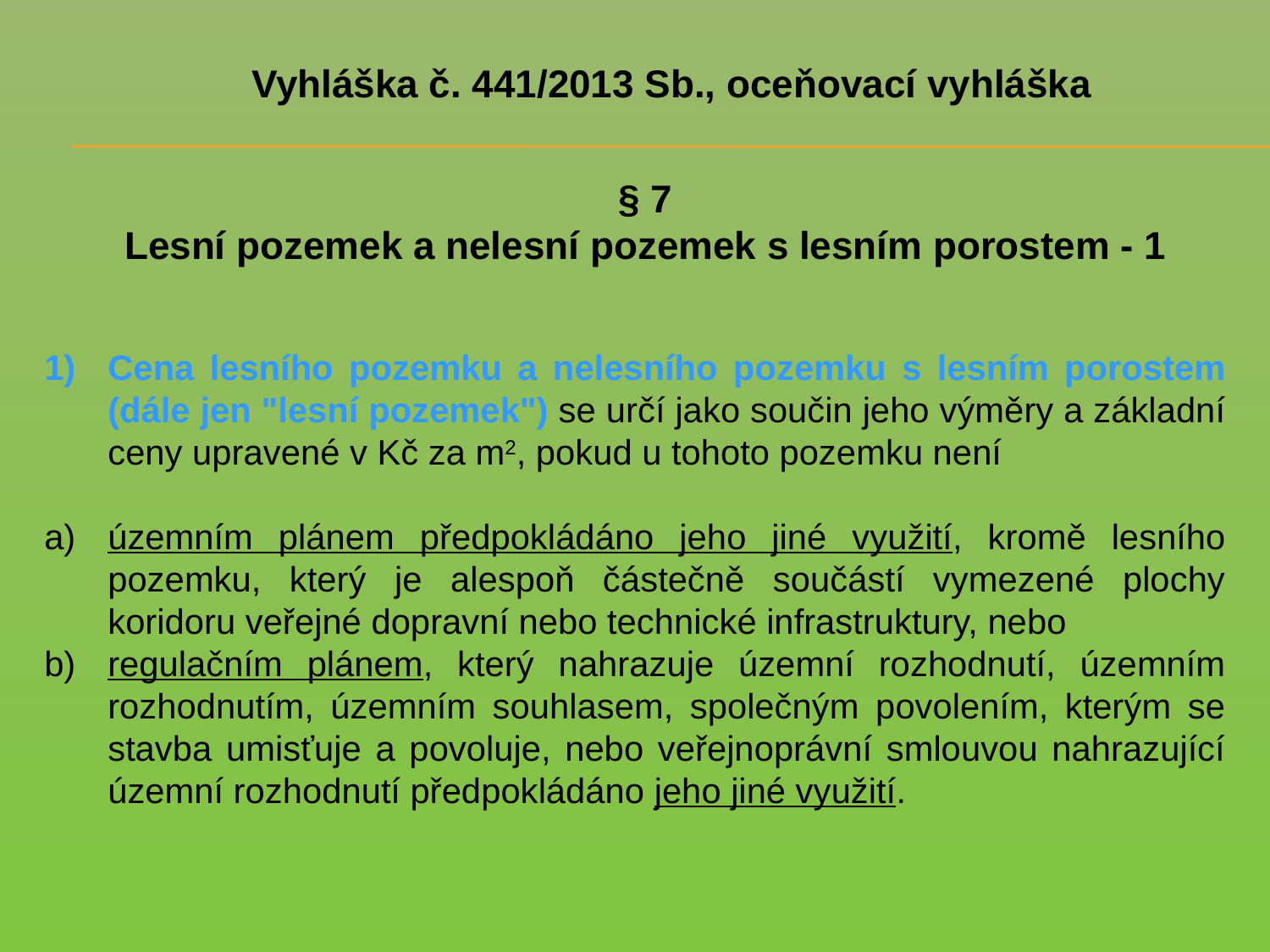

# Vyhláška č. 441/2013 Sb., oceňovací vyhláška
§ 7
Lesní pozemek a nelesní pozemek s lesním porostem - 1
Cena lesního pozemku a nelesního pozemku s lesním porostem (dále jen "lesní pozemek") se určí jako součin jeho výměry a základní ceny upravené v Kč za m2, pokud u tohoto pozemku není

územním plánem předpokládáno jeho jiné využití, kromě lesního pozemku, který je alespoň částečně součástí vymezené plochy koridoru veřejné dopravní nebo technické infrastruktury, nebo
regulačním plánem, který nahrazuje územní rozhodnutí, územním rozhodnutím, územním souhlasem, společným povolením, kterým se stavba umisťuje a povoluje, nebo veřejnoprávní smlouvou nahrazující územní rozhodnutí předpokládáno jeho jiné využití.